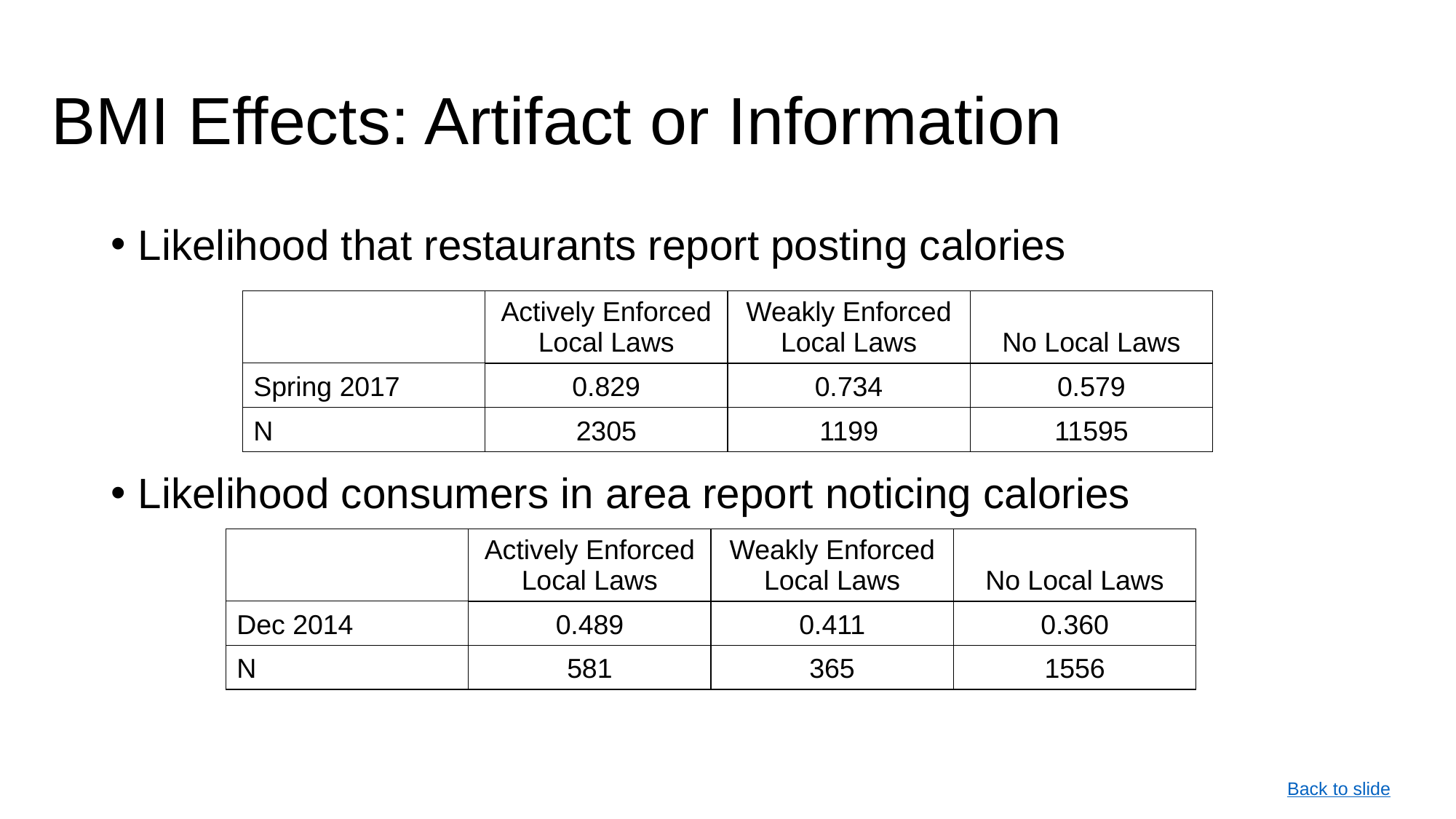

# BMI Effects: Artifact or Information
Likelihood that restaurants report posting calories

Likelihood consumers in area report noticing calories

|  | Actively Enforced Local Laws | Weakly Enforced Local Laws | No Local Laws |
| --- | --- | --- | --- |
| Spring 2017 | 0.829 | 0.734 | 0.579 |
| N | 2305 | 1199 | 11595 |
|  | Actively Enforced Local Laws | Weakly Enforced Local Laws | No Local Laws |
| --- | --- | --- | --- |
| Dec 2014 | 0.489 | 0.411 | 0.360 |
| N | 581 | 365 | 1556 |
Back to slide